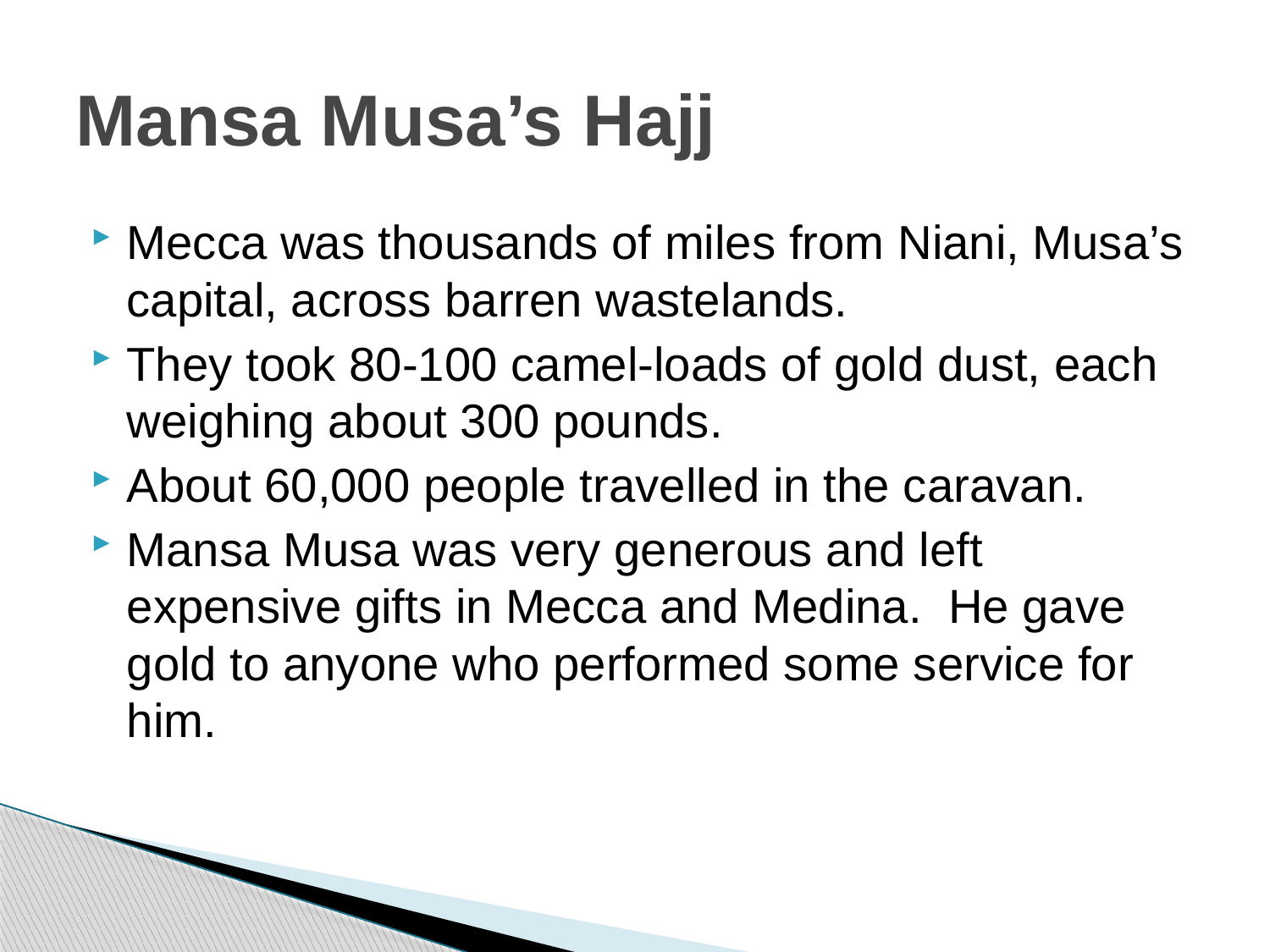

# Mansa Musa’s Hajj
Mecca was thousands of miles from Niani, Musa’s capital, across barren wastelands.
They took 80-100 camel-loads of gold dust, each weighing about 300 pounds.
About 60,000 people travelled in the caravan.
Mansa Musa was very generous and left expensive gifts in Mecca and Medina.  He gave gold to anyone who performed some service for him.